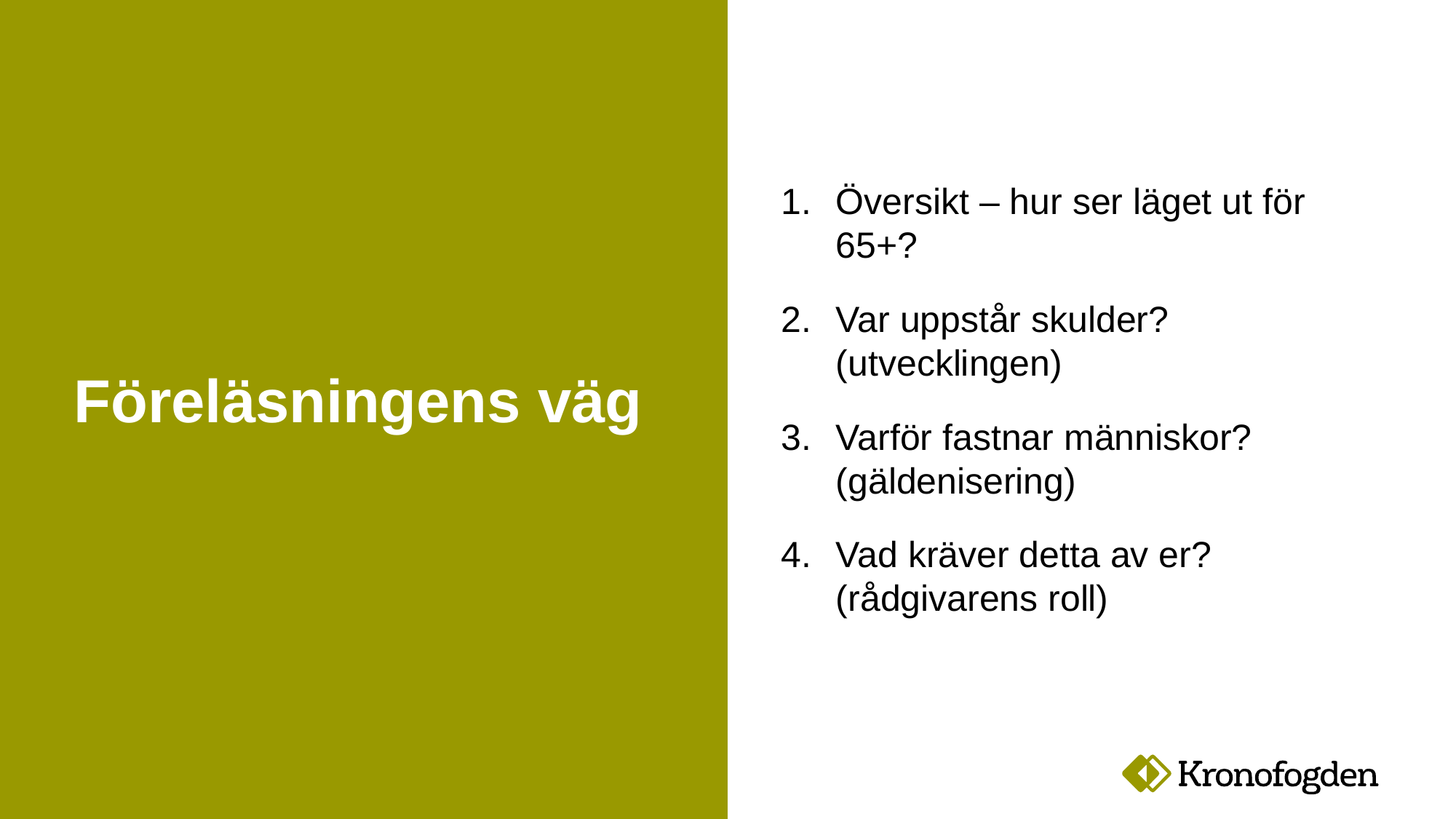

# Föreläsningens väg
Översikt – hur ser läget ut för 65+?
Var uppstår skulder? (utvecklingen)
Varför fastnar människor? (gäldenisering)
Vad kräver detta av er? (rådgivarens roll)